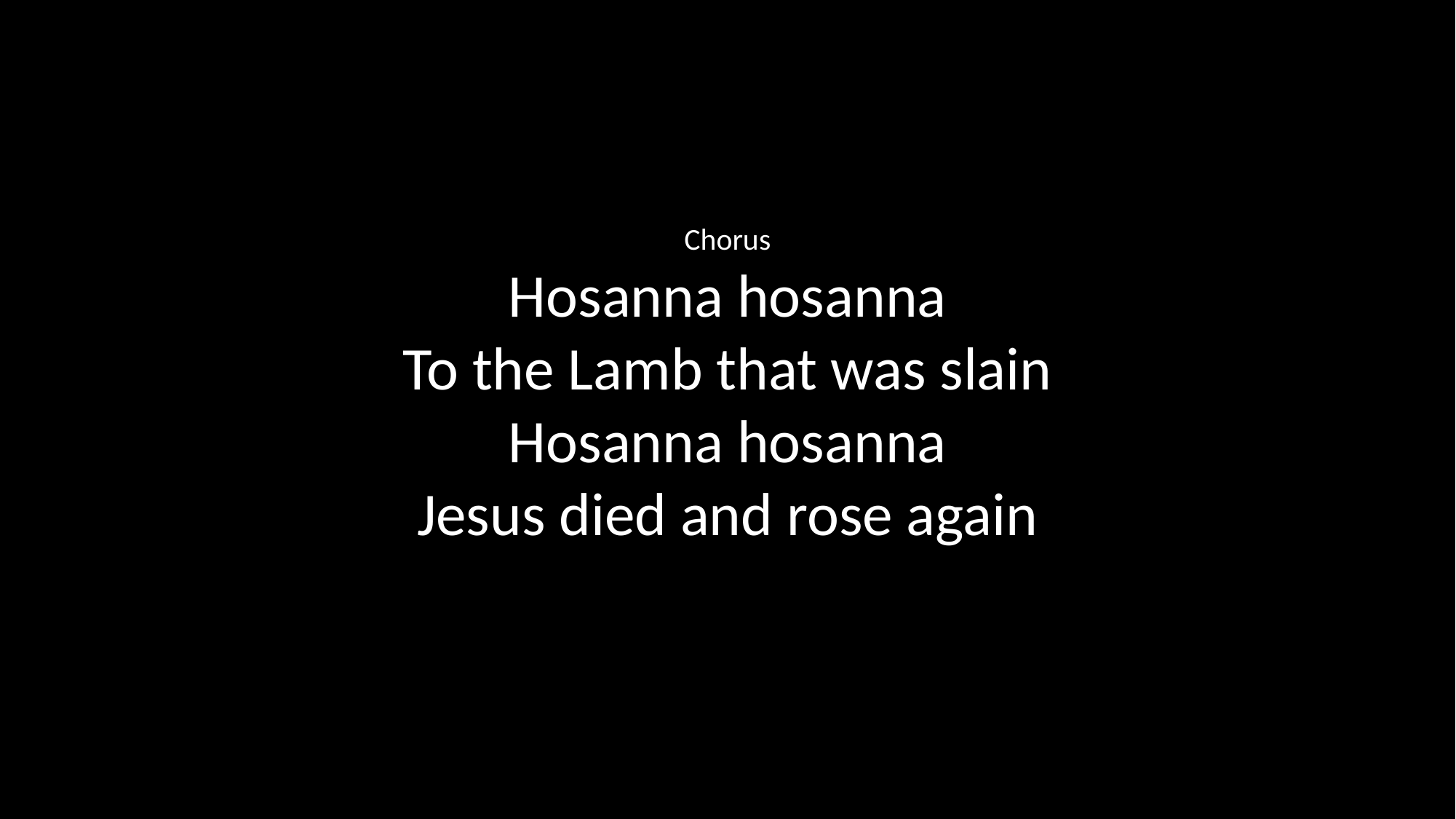

Chorus
Hosanna hosanna
To the Lamb that was slain
Hosanna hosanna
Jesus died and rose again